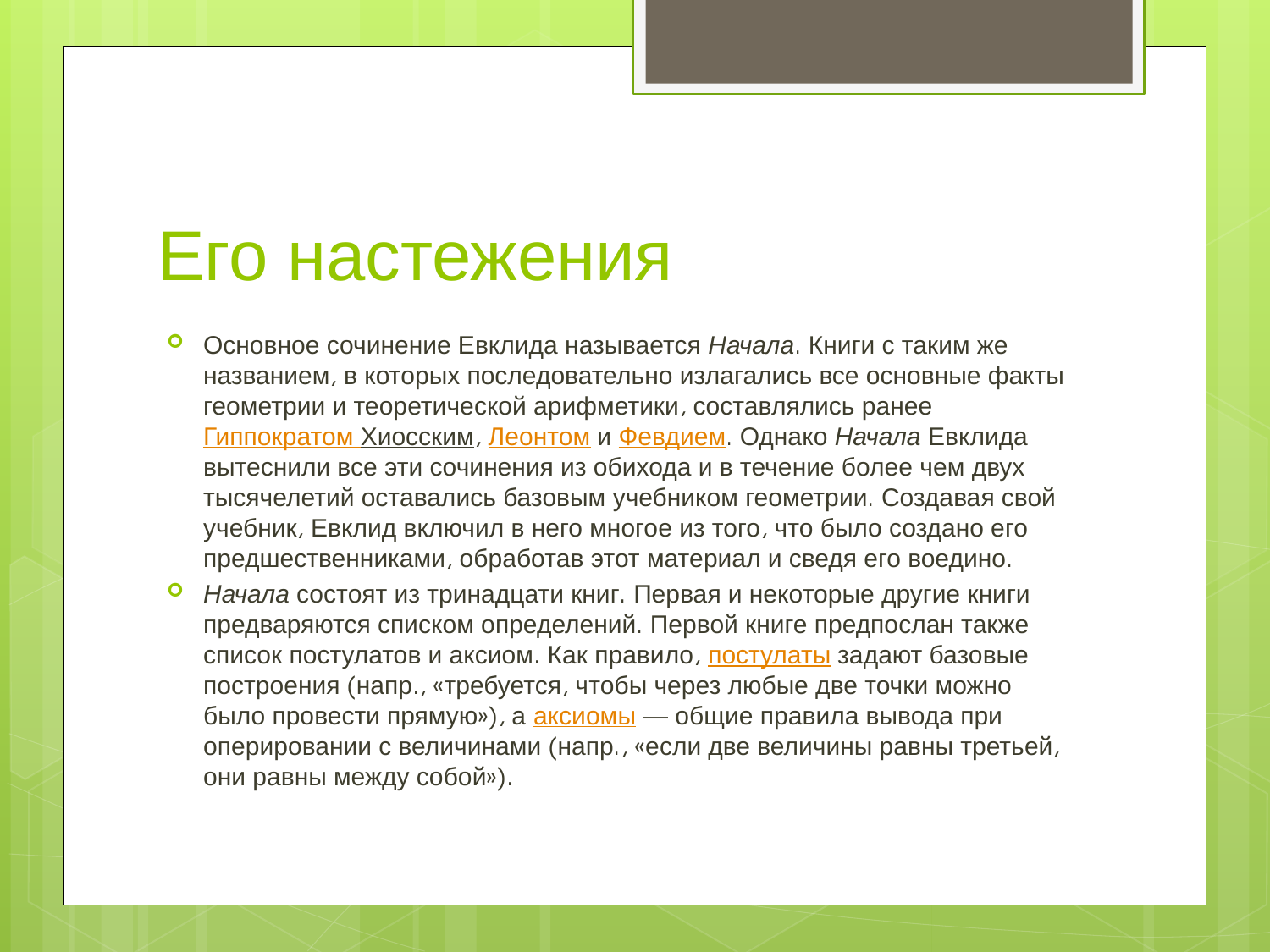

# Его настежения
Основное сочинение Евклида называется Начала. Книги с таким же названием, в которых последовательно излагались все основные факты геометрии и теоретической арифметики, составлялись ранее Гиппократом Хиосским, Леонтом и Февдием. Однако Начала Евклида вытеснили все эти сочинения из обихода и в течение более чем двух тысячелетий оставались базовым учебником геометрии. Создавая свой учебник, Евклид включил в него многое из того, что было создано его предшественниками, обработав этот материал и сведя его воедино.
Начала состоят из тринадцати книг. Первая и некоторые другие книги предваряются списком определений. Первой книге предпослан также список постулатов и аксиом. Как правило, постулаты задают базовые построения (напр., «требуется, чтобы через любые две точки можно было провести прямую»), а аксиомы — общие правила вывода при оперировании с величинами (напр., «если две величины равны третьей, они равны между собой»).